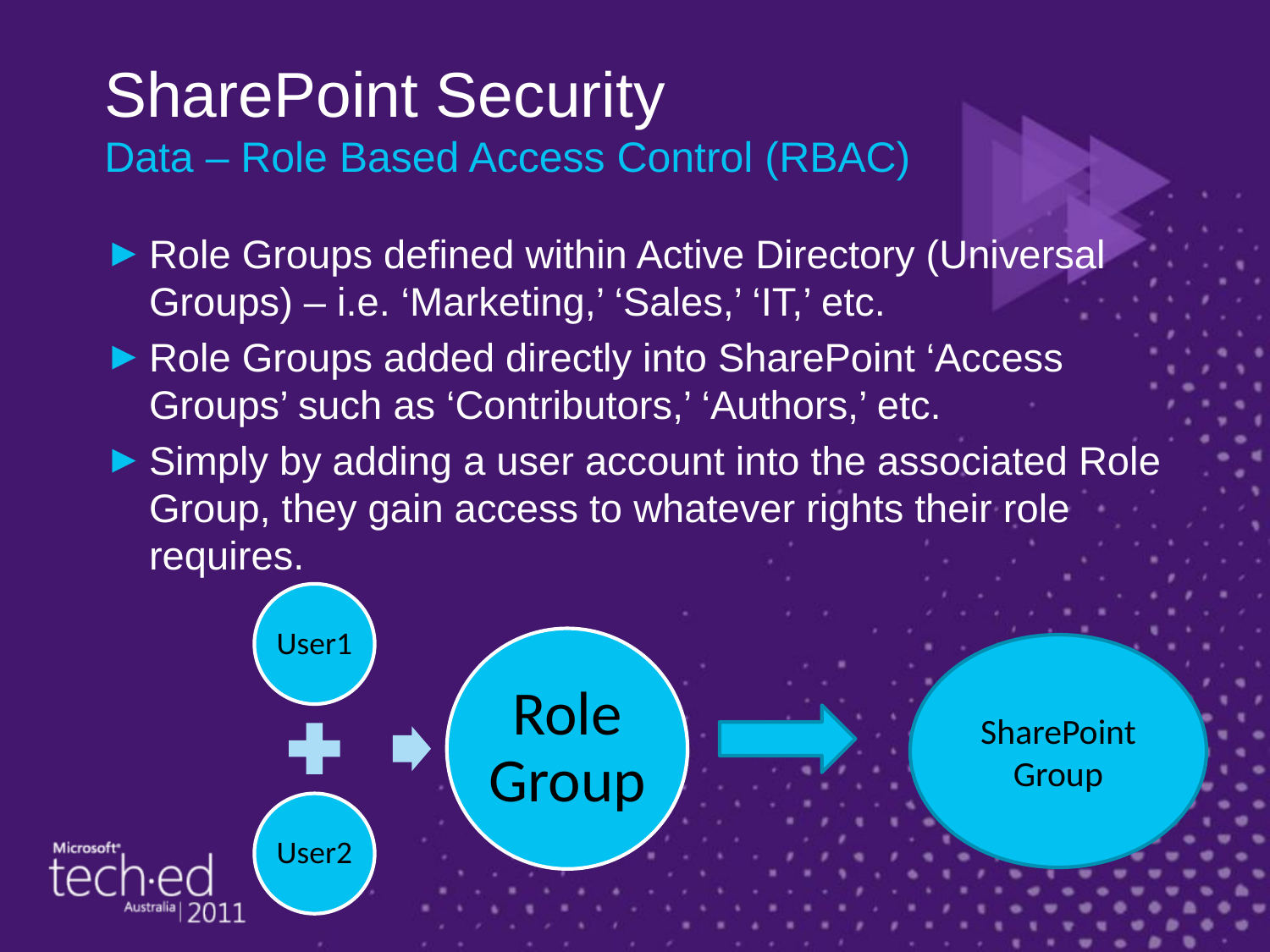

# SharePoint Security Data – Role Based Access Control (RBAC)
Role Groups defined within Active Directory (Universal Groups) – i.e. ‘Marketing,’ ‘Sales,’ ‘IT,’ etc.
Role Groups added directly into SharePoint ‘Access Groups’ such as ‘Contributors,’ ‘Authors,’ etc.
Simply by adding a user account into the associated Role Group, they gain access to whatever rights their role requires.
User1

User2

Role Group
SharePoint Group